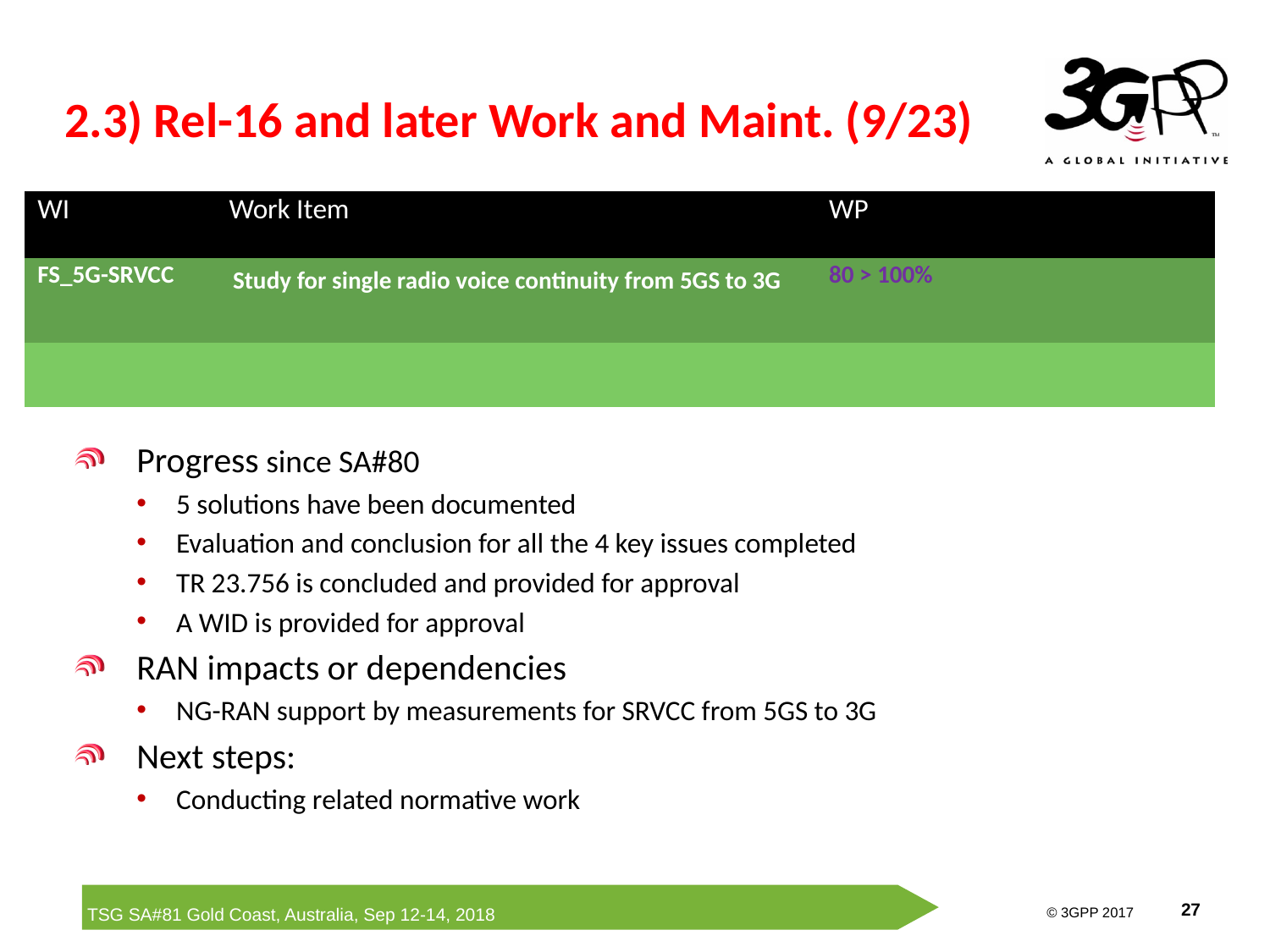

# 2.3) Rel-16 and later Work and Maint. (9/23)
| WI | Work Item | WP |  |  |
| --- | --- | --- | --- | --- |
| FS\_5G-SRVCC | Study for single radio voice continuity from 5GS to 3G | 80 > 100% |  |  |
|  |  |  |  |  |
Progress since SA#80
5 solutions have been documented
Evaluation and conclusion for all the 4 key issues completed
TR 23.756 is concluded and provided for approval
A WID is provided for approval
RAN impacts or dependencies
NG-RAN support by measurements for SRVCC from 5GS to 3G
Next steps:
Conducting related normative work